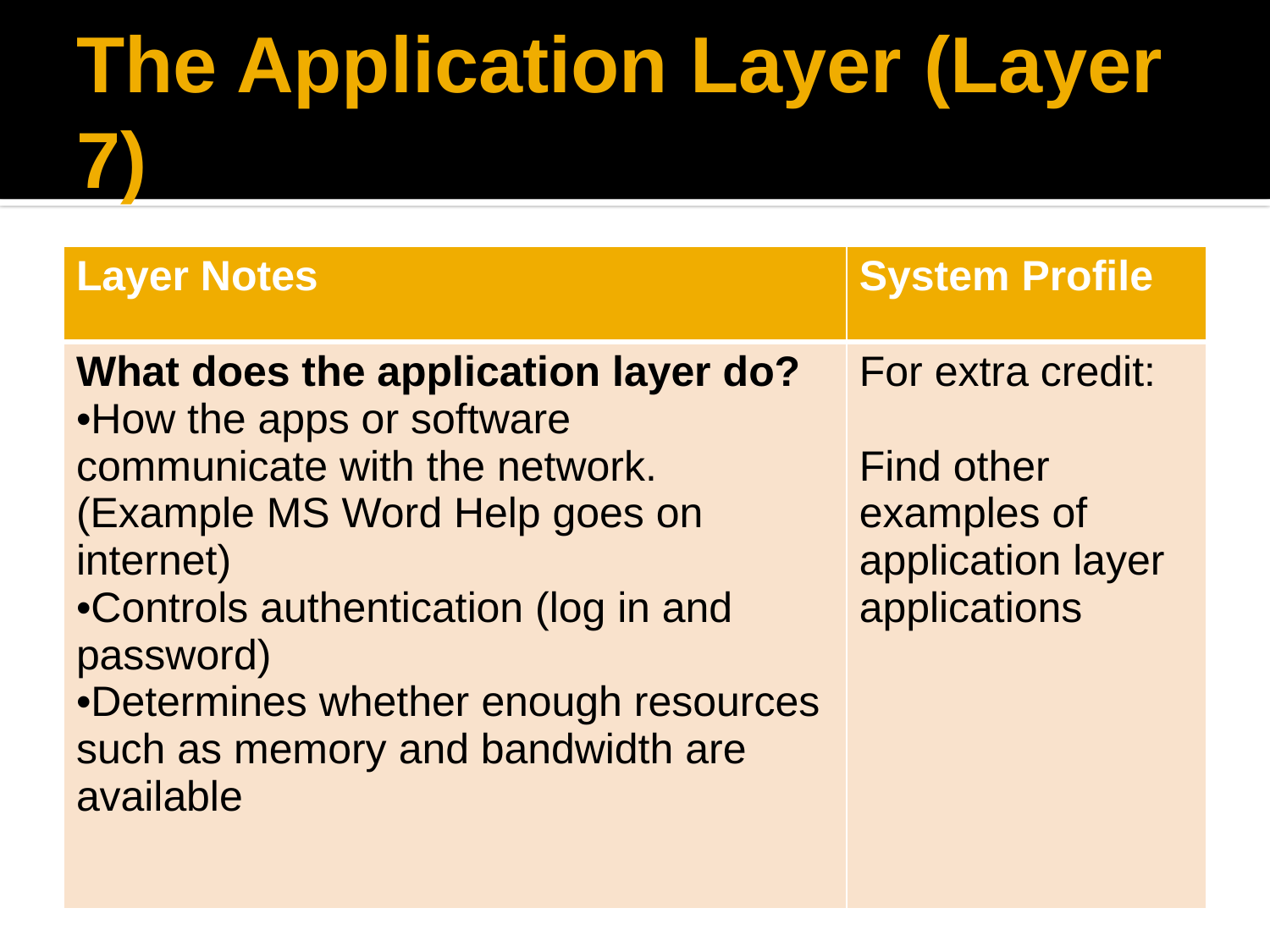

# The Application Layer (Layer 7)
| Layer Notes | System Profile |
| --- | --- |
| What does the application layer do? How the apps or software communicate with the network. (Example MS Word Help goes on internet) Controls authentication (log in and password) Determines whether enough resources such as memory and bandwidth are available | For extra credit: Find other examples of application layer applications |